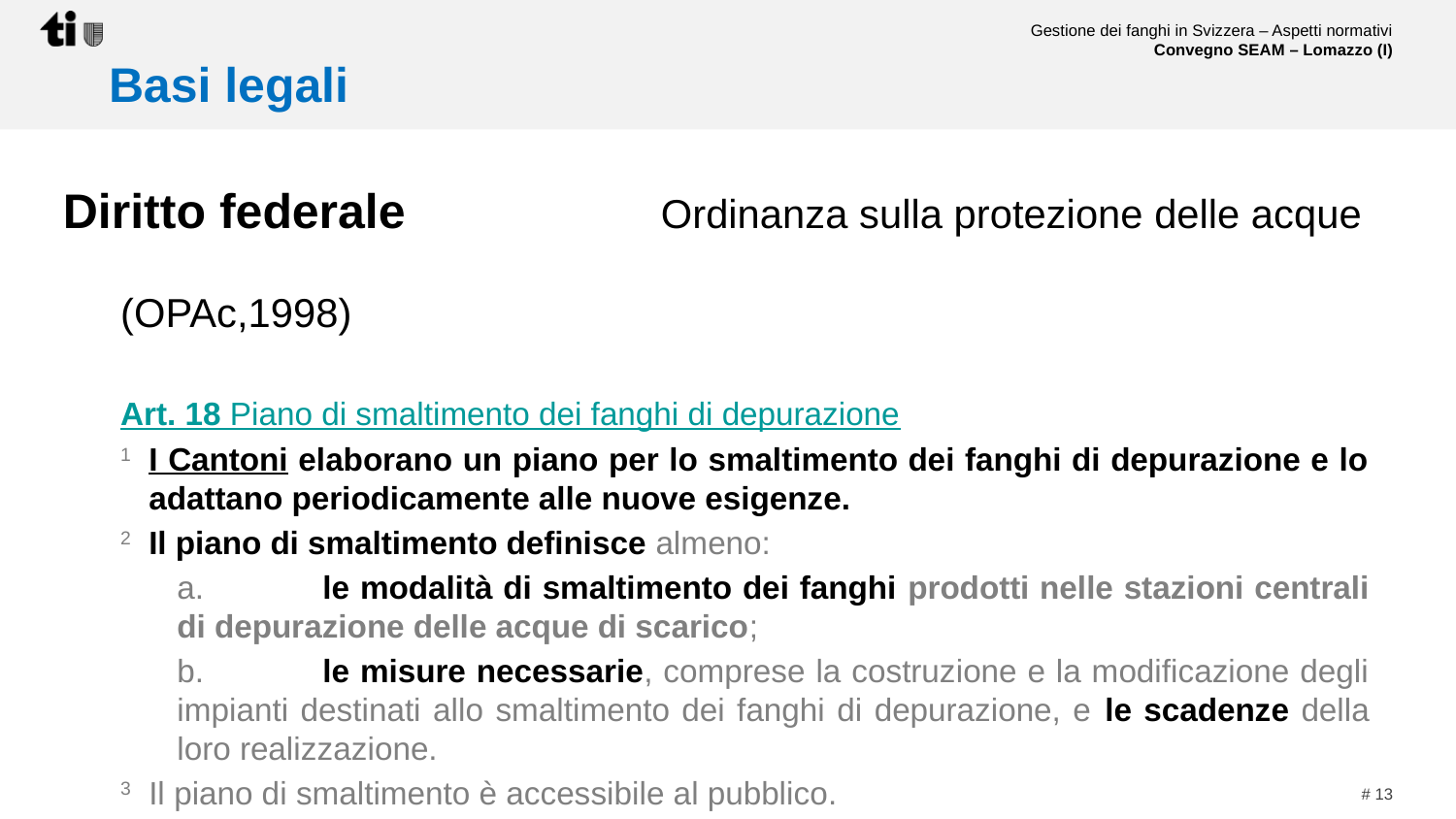

Basi legali
Diritto federale 	Ordinanza sulla protezione delle acque
	(OPAc,1998)
Art. 18 Piano di smaltimento dei fanghi di depurazione
1 	I Cantoni elaborano un piano per lo smaltimento dei fanghi di depurazione e lo adattano periodicamente alle nuove esigenze.
2 	Il piano di smaltimento definisce almeno:
	a.	le modalità di smaltimento dei fanghi prodotti nelle stazioni centrali di depurazione delle acque di scarico;
	b.	le misure necessarie, comprese la costruzione e la modificazione degli impianti destinati allo smaltimento dei fanghi di depurazione, e le scadenze della loro realizzazione.
3 	Il piano di smaltimento è accessibile al pubblico.